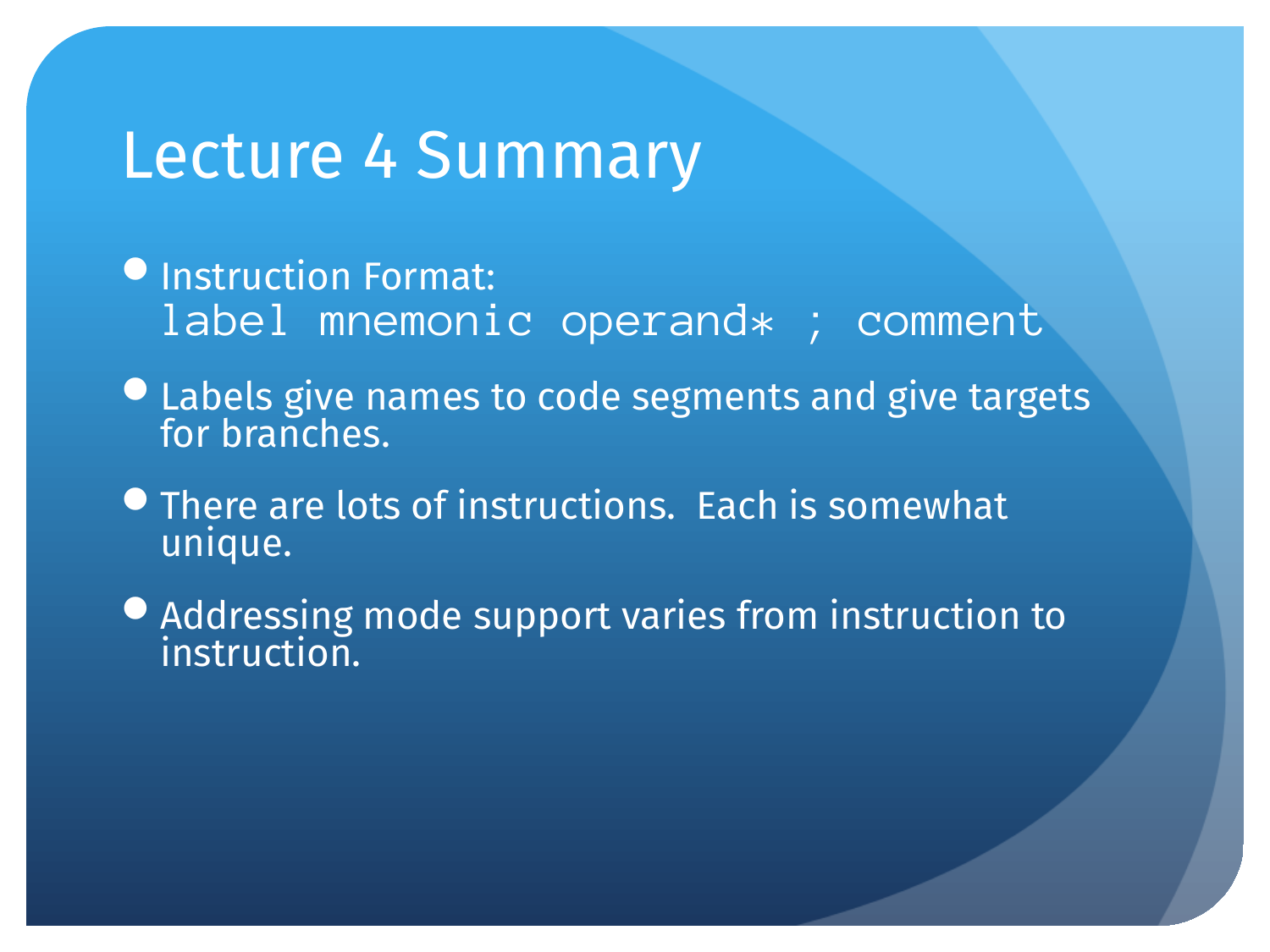

# Lecture 4 Summary
Instruction Format:
label mnemonic operand* ; comment
Labels give names to code segments and give targets for branches.
There are lots of instructions.  Each is somewhat unique.
Addressing mode support varies from instruction to instruction.